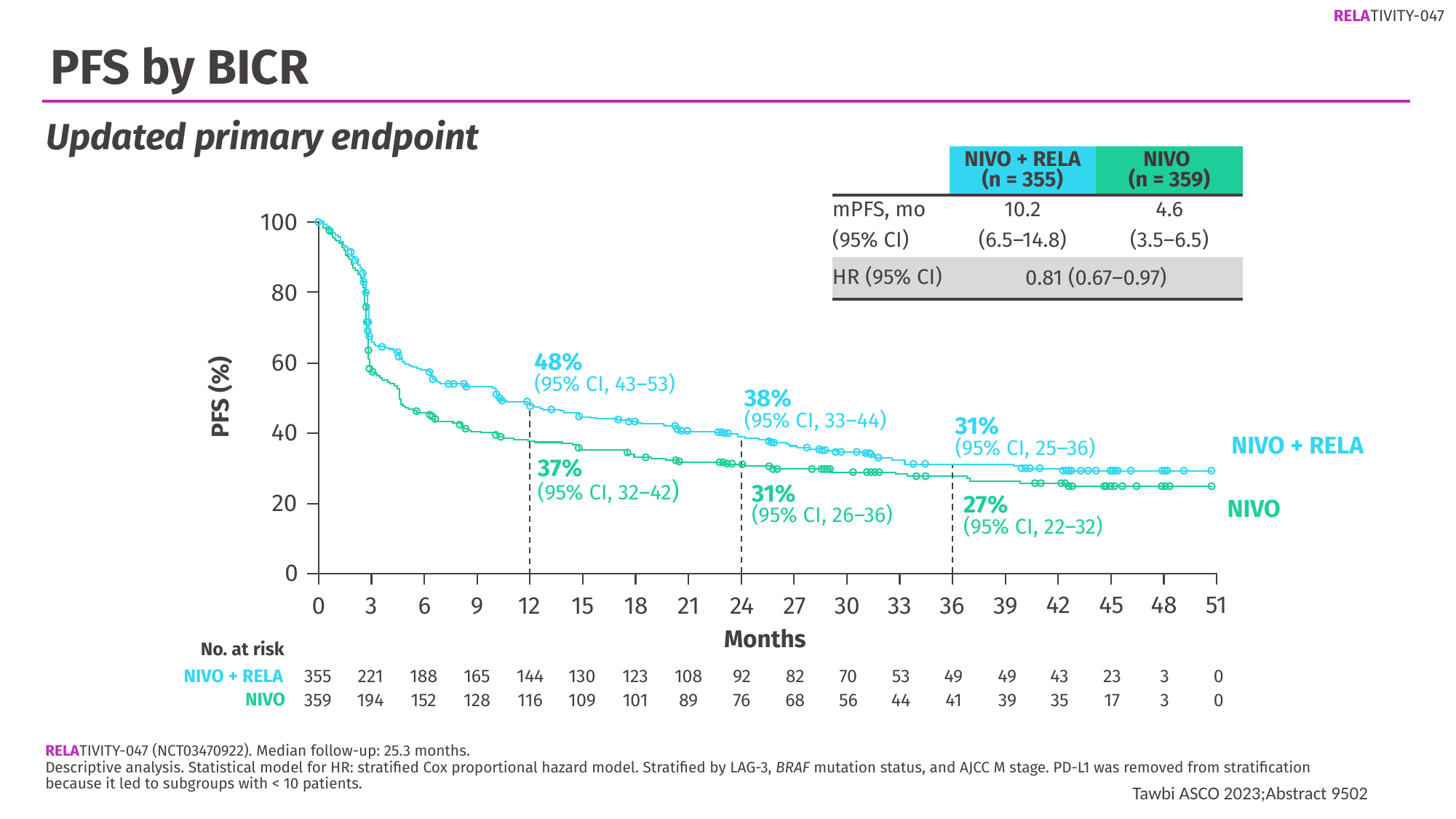

# PFS by BICR
Updated primary endpoint
|  | NIVO + RELA (n = 355) | NIVO (n = 359) |
| --- | --- | --- |
| mPFS, mo | 10.2 | 4.6 |
| (95% CI) | (6.5–14.8) | (3.5–6.5) |
| HR (95% CI) | 0.81 (0.67–0.97) |  |
100
80
60
40
20
0

48%
(95% CI, 43–53)
PFS (%)
38%
(95% CI, 33–44)
31%
(95% CI, 25–36)
NIVO + RELA
37%
(95% CI, 32–42)

31%
(95% CI, 26–36)
NIVO
27%
(95% CI, 22–32)
42
45
48
51
0
3
6
9
12
15
18
21
24
27
30
33
36
39
Months
No. at risk
NIVO + RELA
355
221
188
165
144
130
123
108
92
82
70
53
49
49
43
23
3
0
NIVO
359
194
152
128
116
109
101
89
76
68
56
44
41
39
35
17
3
0
RELATIVITY-047 (NCT03470922). Median follow-up: 25.3 months.
Descriptive analysis. Statistical model for HR: stratified Cox proportional hazard model. Stratified by LAG-3, BRAF mutation status, and AJCC M stage. PD-L1 was removed from stratification because it led to subgroups with < 10 patients.
Tawbi ASCO 2023;Abstract 9502